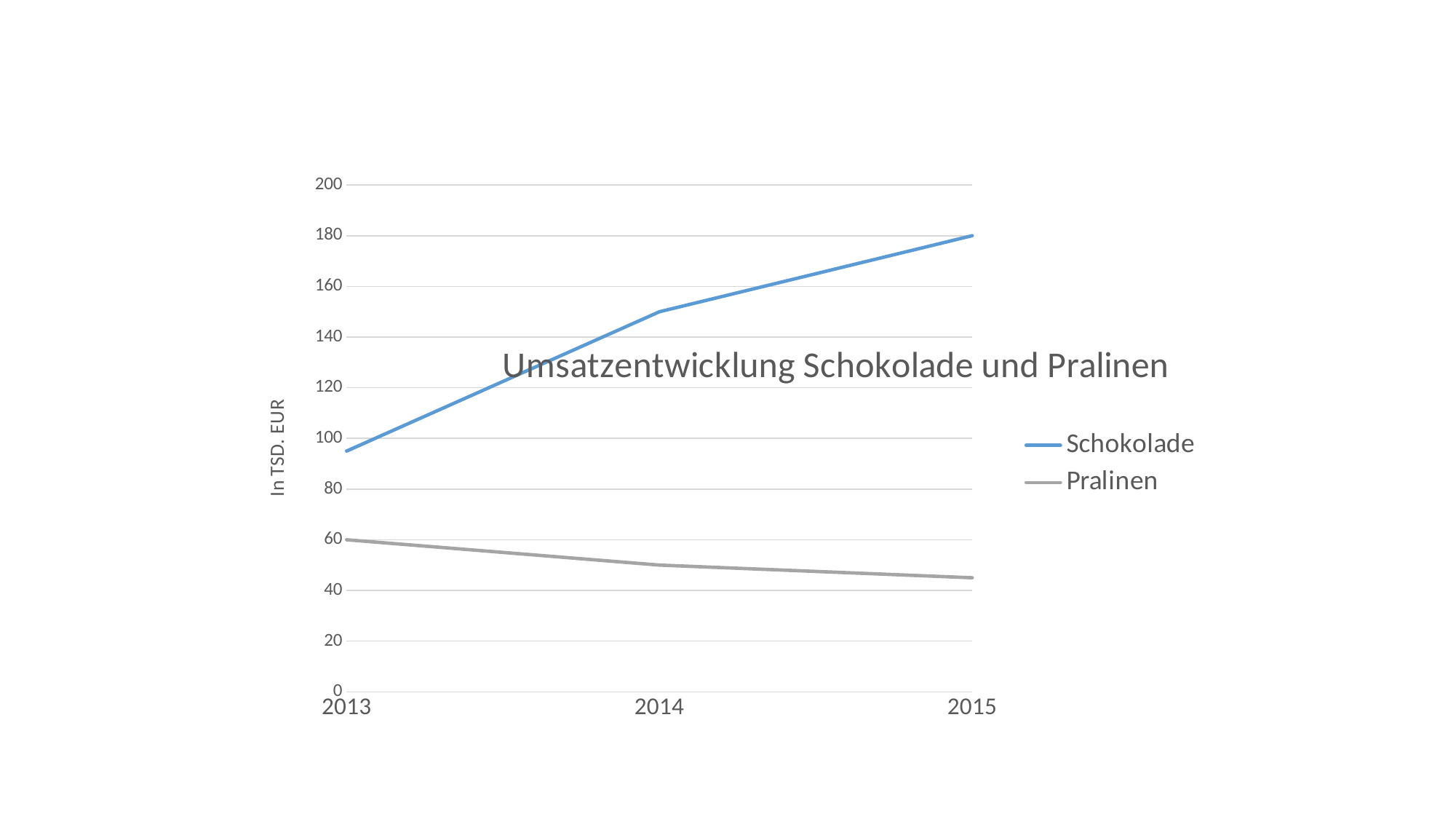

### Chart: Umsatzentwicklung Schokolade und Pralinen

| Category | Schokolade | Pralinen |
|---|---|---|
| 2013 | 95.0 | 60.0 |
| 2014 | 150.0 | 50.0 |
| 2015 | 180.0 | 45.0 |